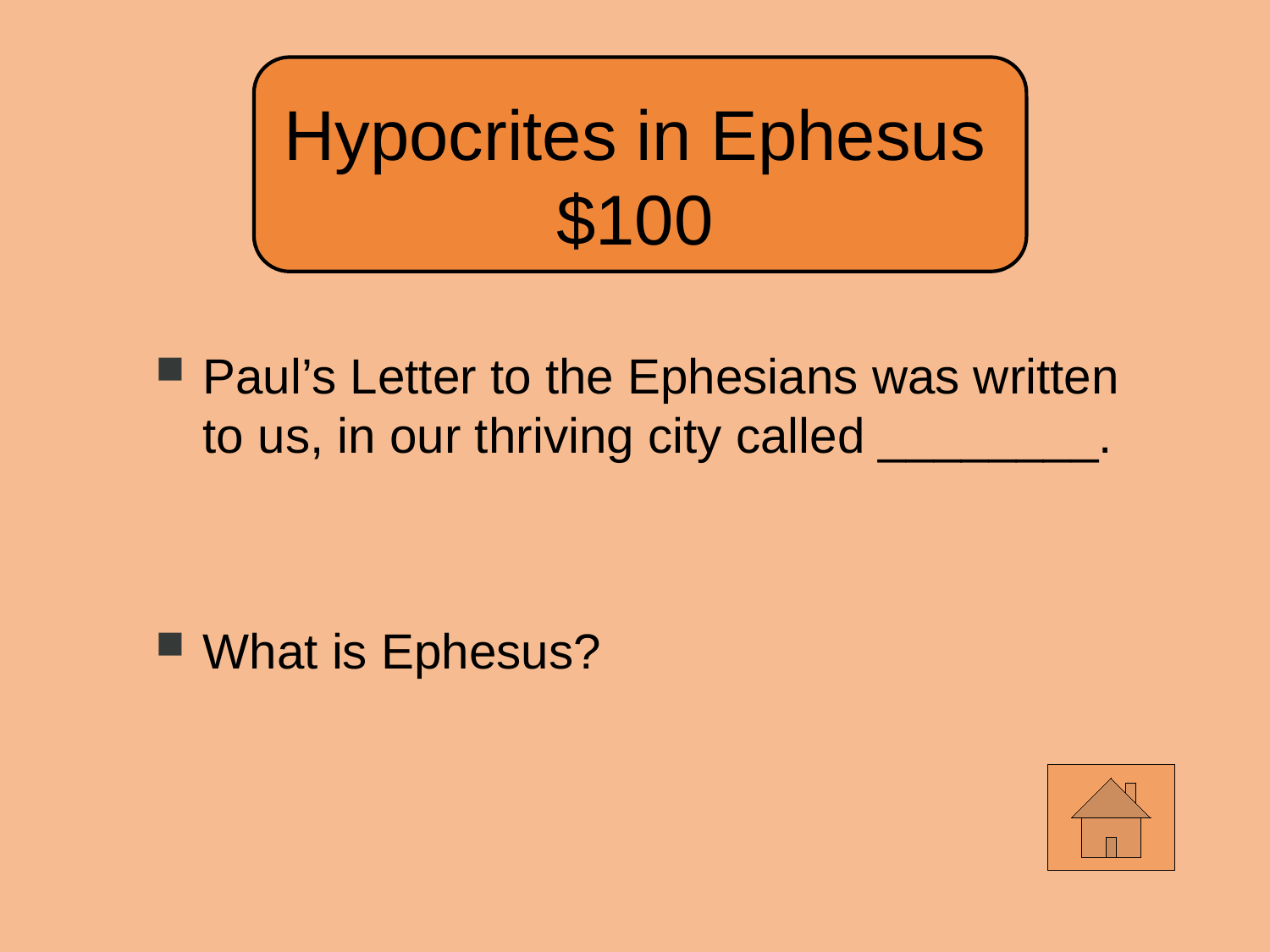

Hypocrites in Ephesus
$100
Paul’s Letter to the Ephesians was written to us, in our thriving city called ________.
What is Ephesus?